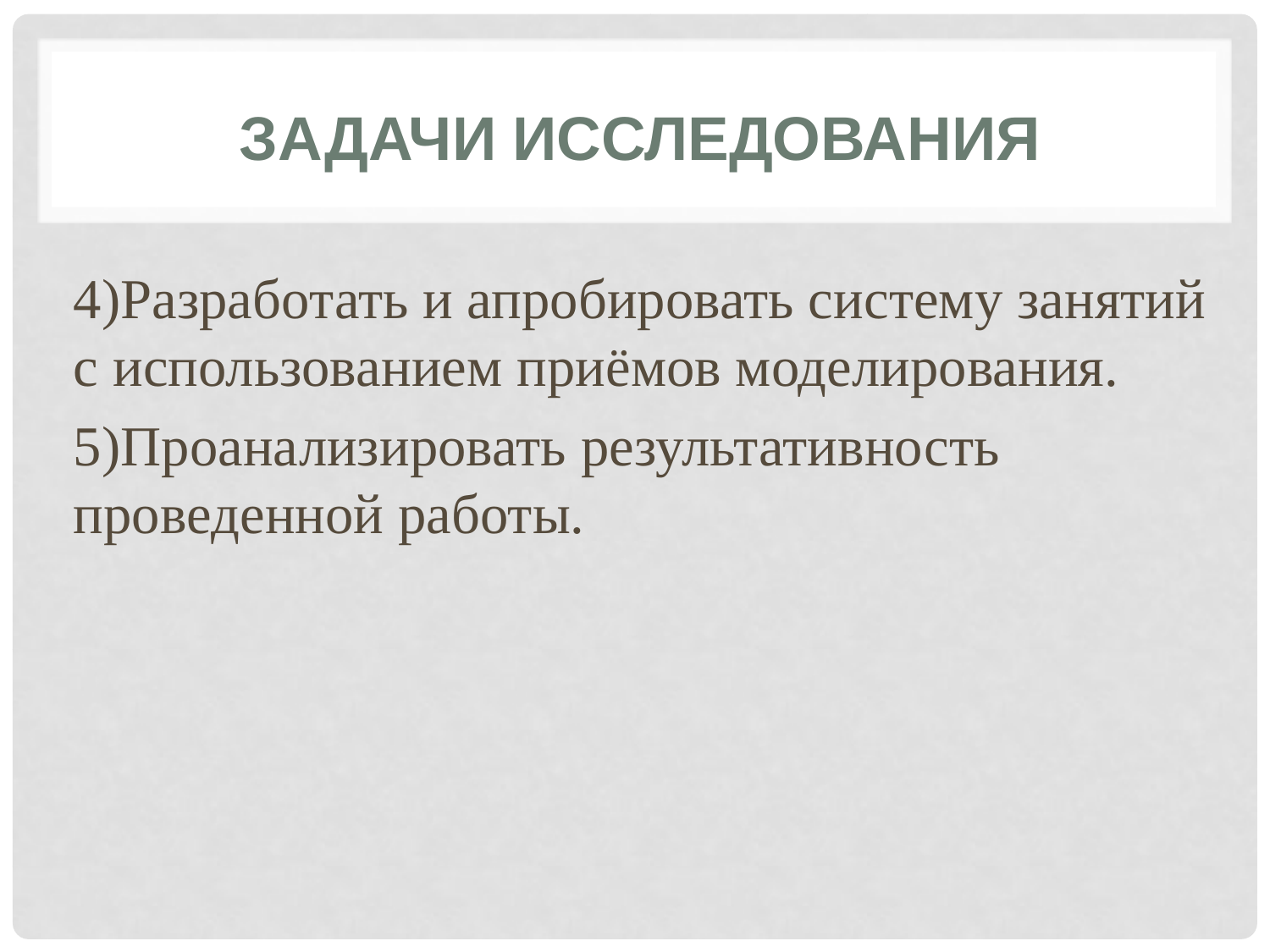

# Задачи исследования
4)Разработать и апробировать систему занятий с использованием приёмов моделирования.
5)Проанализировать результативность проведенной работы.